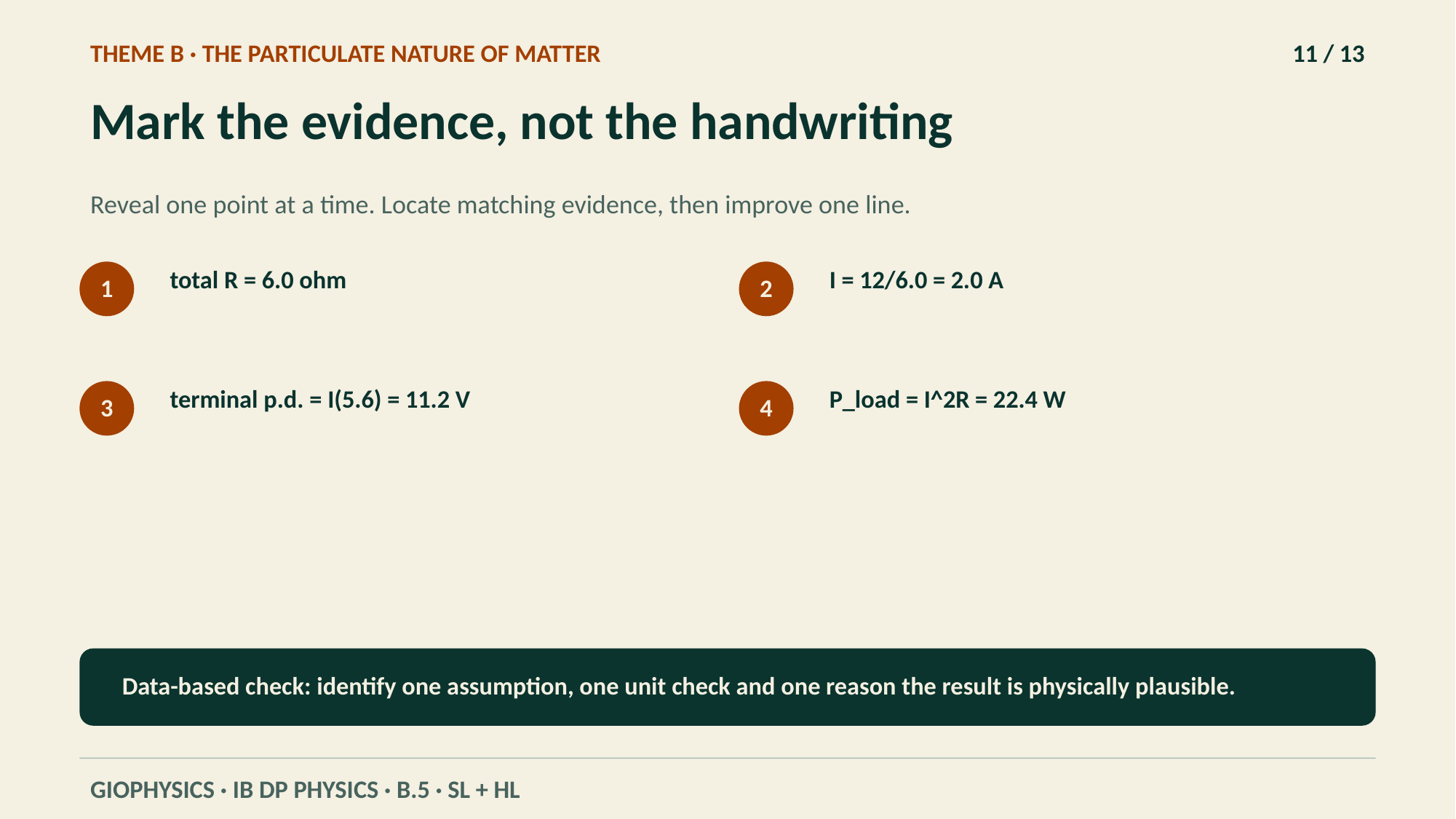

THEME B · THE PARTICULATE NATURE OF MATTER
11 / 13
Mark the evidence, not the handwriting
Reveal one point at a time. Locate matching evidence, then improve one line.
total R = 6.0 ohm
I = 12/6.0 = 2.0 A

1
2
terminal p.d. = I(5.6) = 11.2 V
P_load = I^2R = 22.4 W

3
4

Data-based check: identify one assumption, one unit check and one reason the result is physically plausible.

GIOPHYSICS · IB DP PHYSICS · B.5 · SL + HL